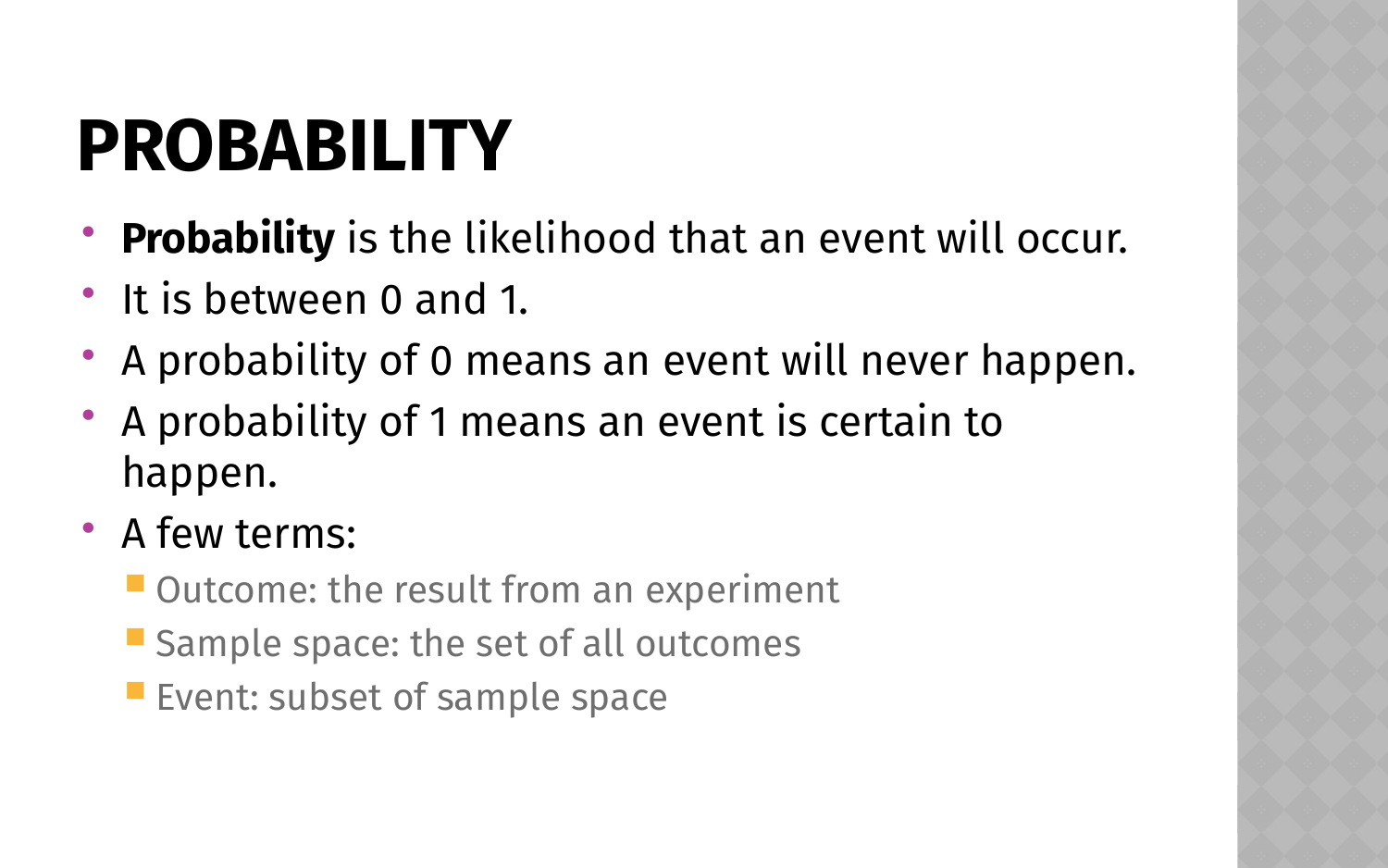

# Probability
Probability is the likelihood that an event will occur.
It is between 0 and 1.
A probability of 0 means an event will never happen.
A probability of 1 means an event is certain to happen.
A few terms:
Outcome: the result from an experiment
Sample space: the set of all outcomes
Event: subset of sample space